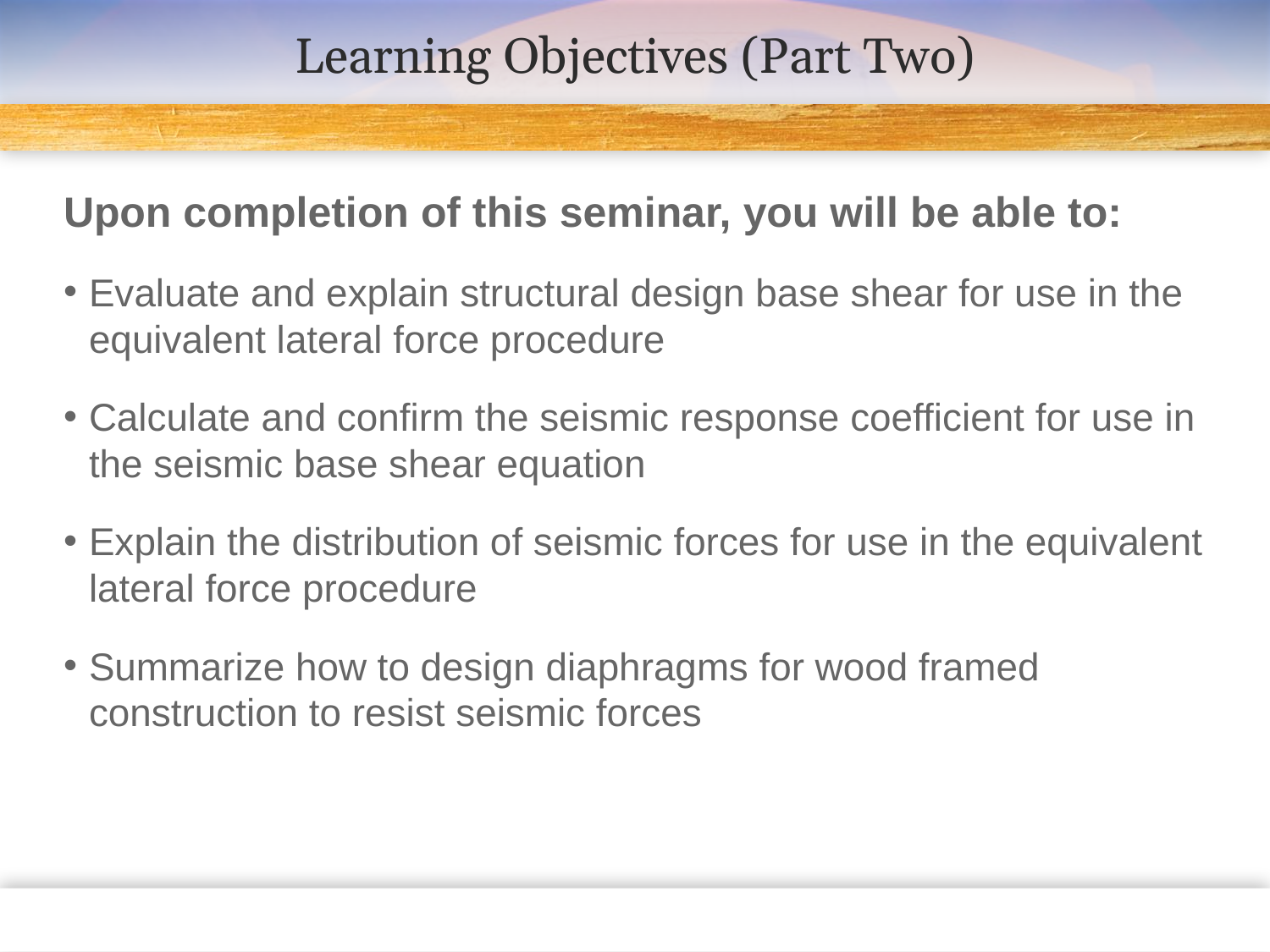

# Learning Objectives (Part Two)
Upon completion of this seminar, you will be able to:
Evaluate and explain structural design base shear for use in the equivalent lateral force procedure
Calculate and confirm the seismic response coefficient for use in the seismic base shear equation
Explain the distribution of seismic forces for use in the equivalent lateral force procedure
Summarize how to design diaphragms for wood framed construction to resist seismic forces